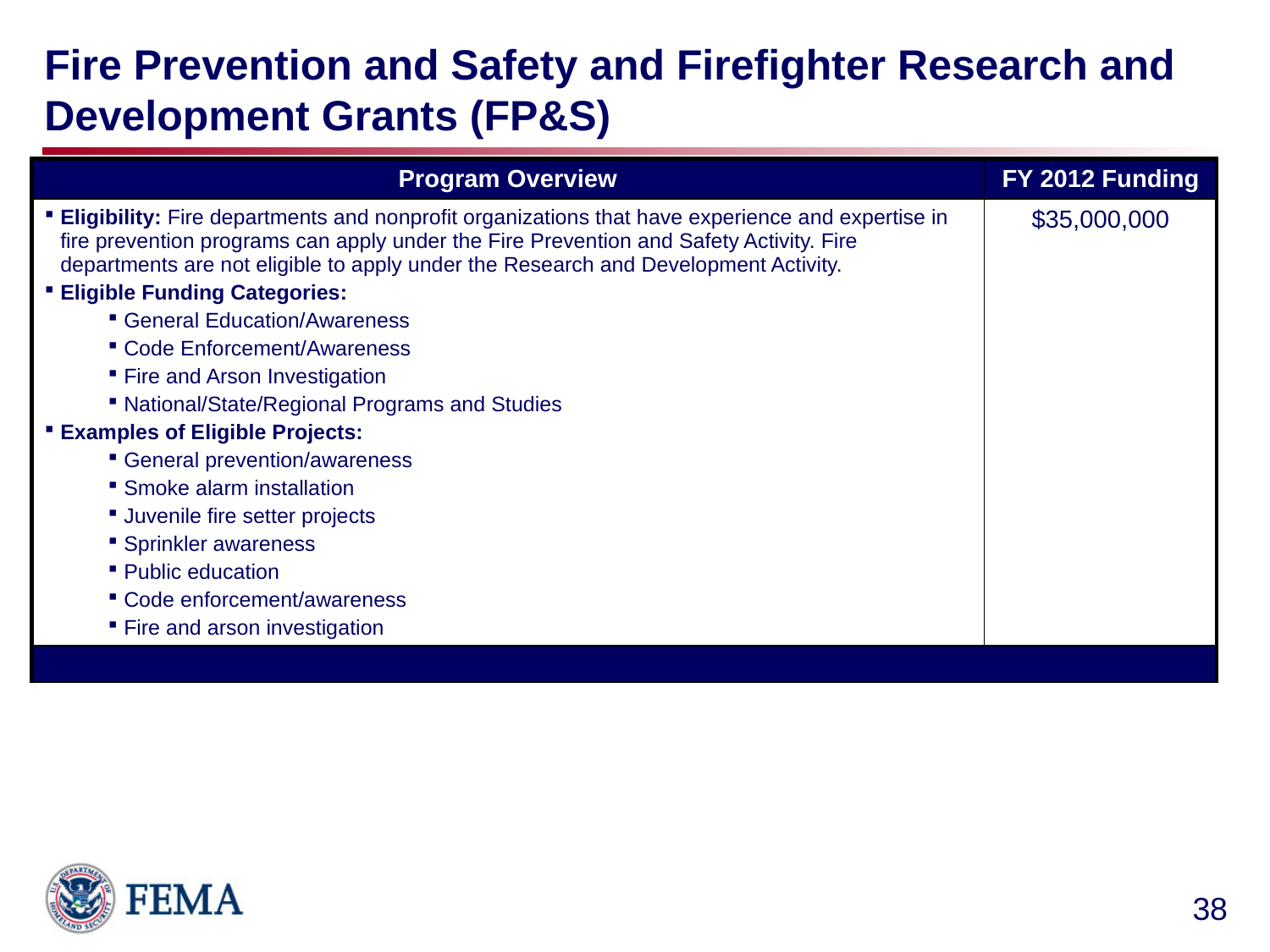

# Fire Prevention and Safety and Firefighter Research and Development Grants (FP&S)
| Program Overview | FY 2012 Funding |
| --- | --- |
| Eligibility: Fire departments and nonprofit organizations that have experience and expertise in fire prevention programs can apply under the Fire Prevention and Safety Activity. Fire departments are not eligible to apply under the Research and Development Activity. Eligible Funding Categories: General Education/Awareness Code Enforcement/Awareness Fire and Arson Investigation National/State/Regional Programs and Studies Examples of Eligible Projects: General prevention/awareness Smoke alarm installation Juvenile fire setter projects Sprinkler awareness Public education Code enforcement/awareness Fire and arson investigation | $35,000,000 |
|  |  |
38